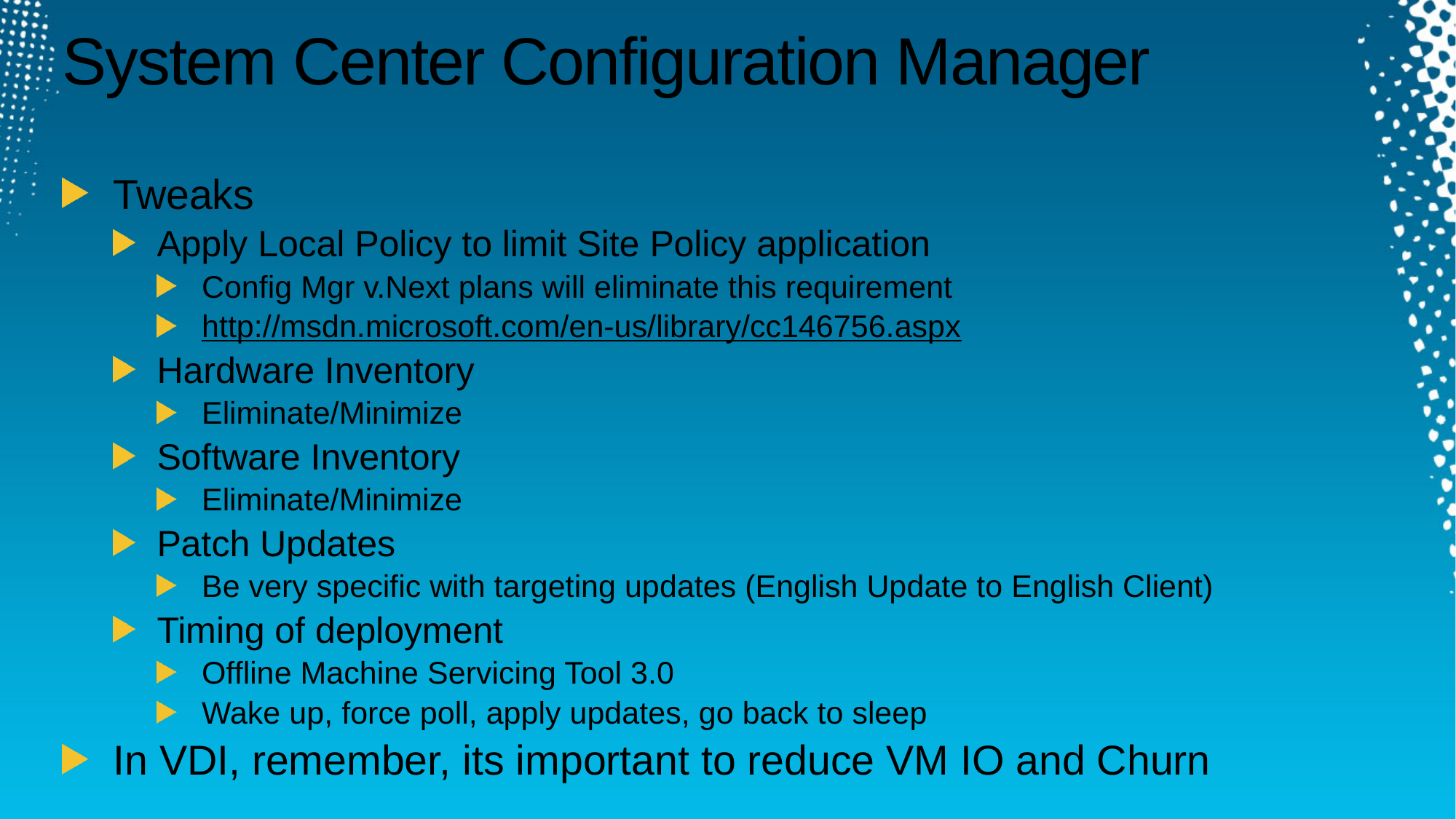

# System Center Configuration Manager
Tweaks
Apply Local Policy to limit Site Policy application
Config Mgr v.Next plans will eliminate this requirement
http://msdn.microsoft.com/en-us/library/cc146756.aspx
Hardware Inventory
Eliminate/Minimize
Software Inventory
Eliminate/Minimize
Patch Updates
Be very specific with targeting updates (English Update to English Client)
Timing of deployment
Offline Machine Servicing Tool 3.0
Wake up, force poll, apply updates, go back to sleep
In VDI, remember, its important to reduce VM IO and Churn